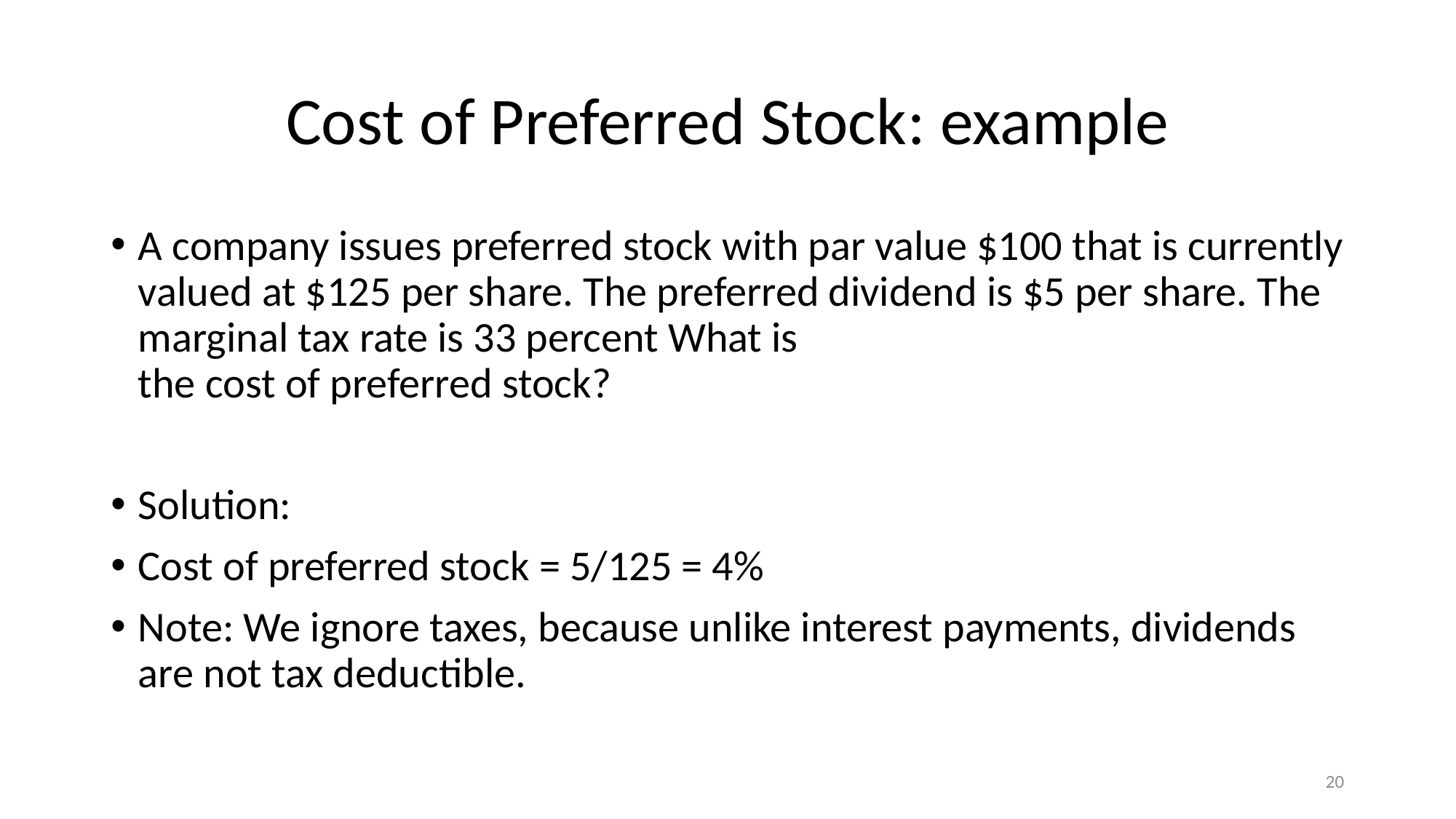

# Cost of Preferred Stock: example
A company issues preferred stock with par value $100 that is currently valued at $125 per share. The preferred dividend is $5 per share. The marginal tax rate is 33 percent What is
the cost of preferred stock?

Solution:
Cost of preferred stock = 5/125 = 4%
Note: We ignore taxes, because unlike interest payments, dividends are not tax deductible.
20